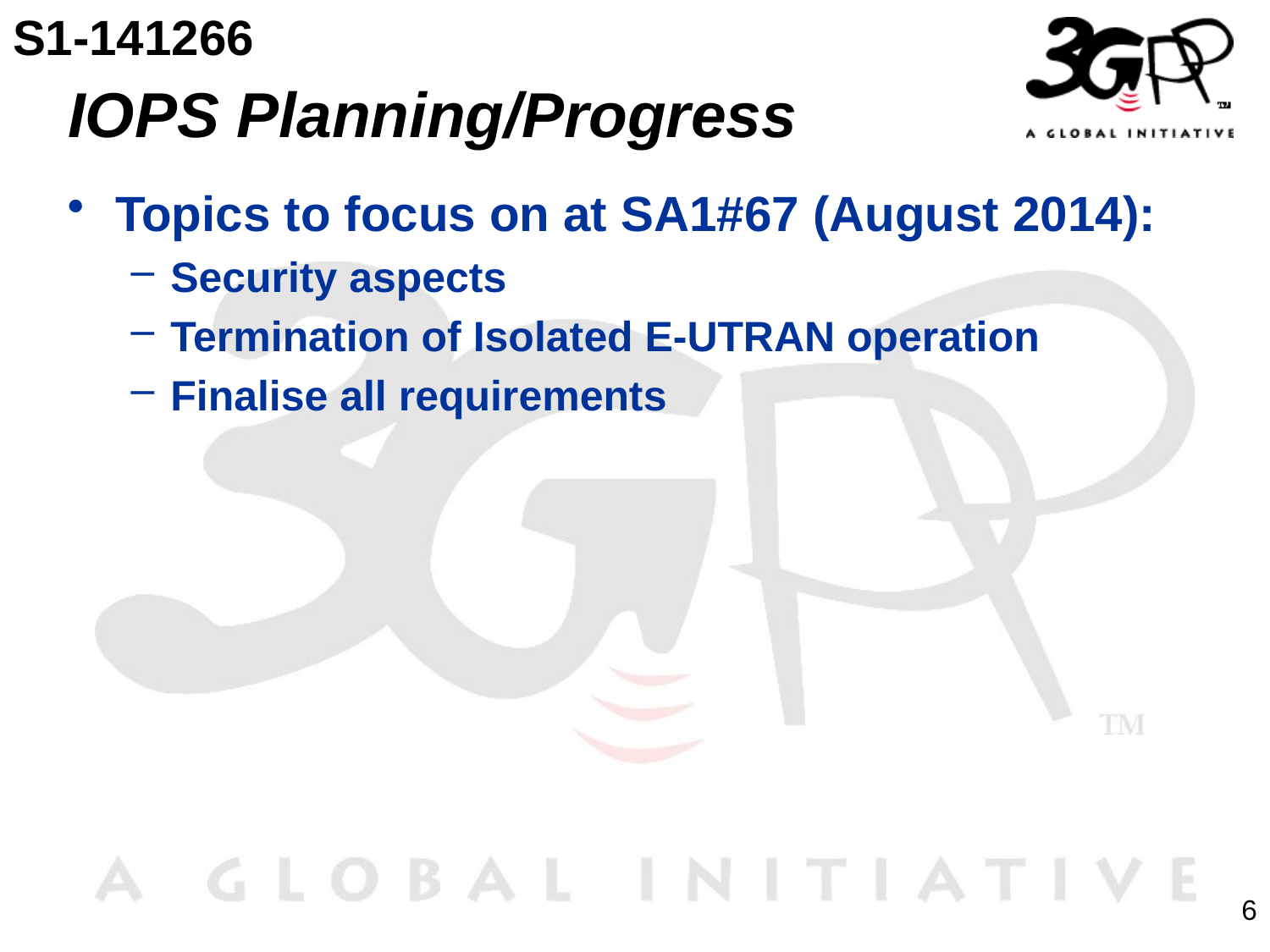

S1-141266
# IOPS Planning/Progress
Topics to focus on at SA1#67 (August 2014):
Security aspects
Termination of Isolated E-UTRAN operation
Finalise all requirements
6